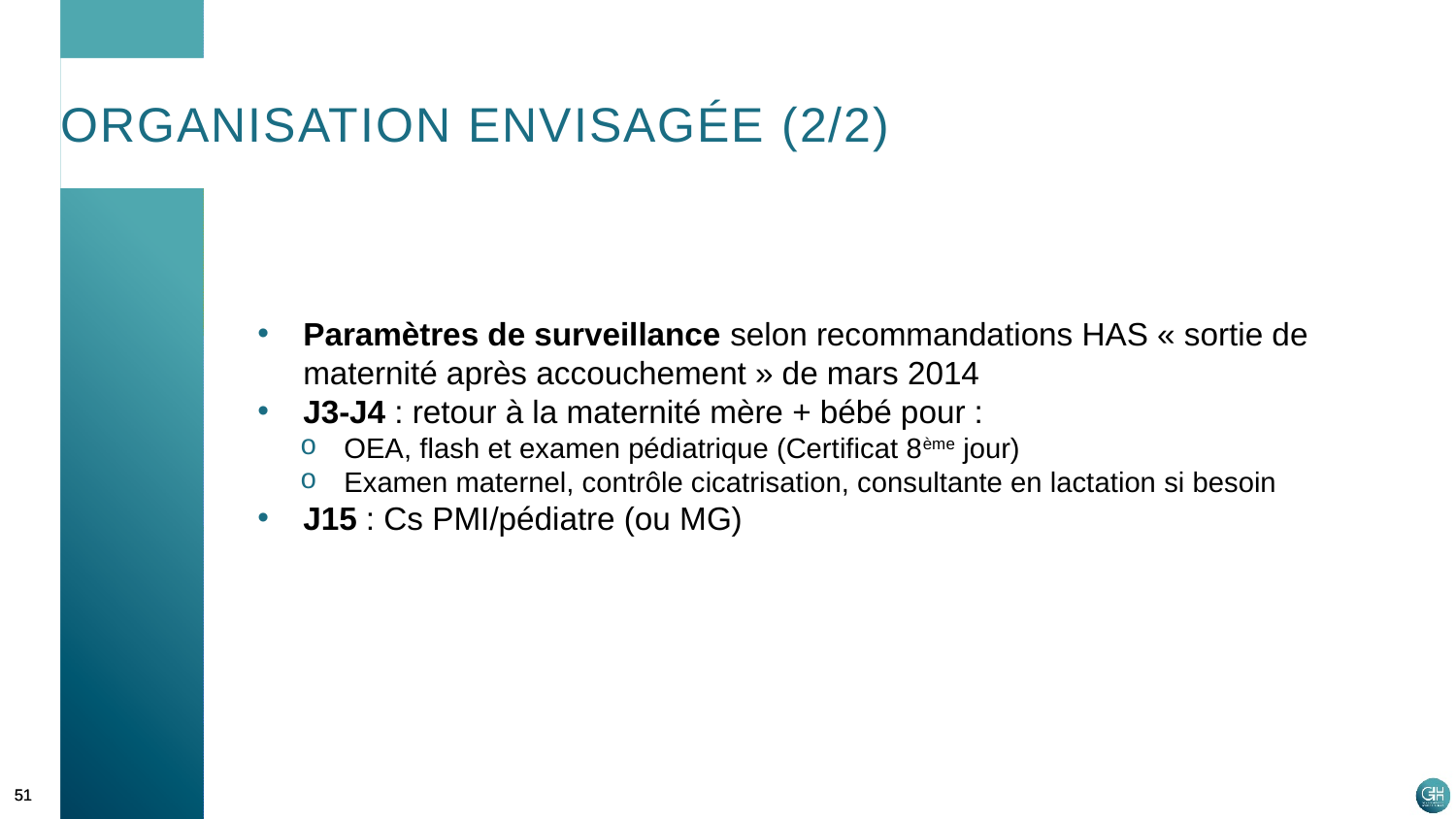

# Organisation envisagée (2/2)
Paramètres de surveillance selon recommandations HAS « sortie de maternité après accouchement » de mars 2014
J3-J4 : retour à la maternité mère + bébé pour :
OEA, flash et examen pédiatrique (Certificat 8ème jour)
Examen maternel, contrôle cicatrisation, consultante en lactation si besoin
J15 : Cs PMI/pédiatre (ou MG)